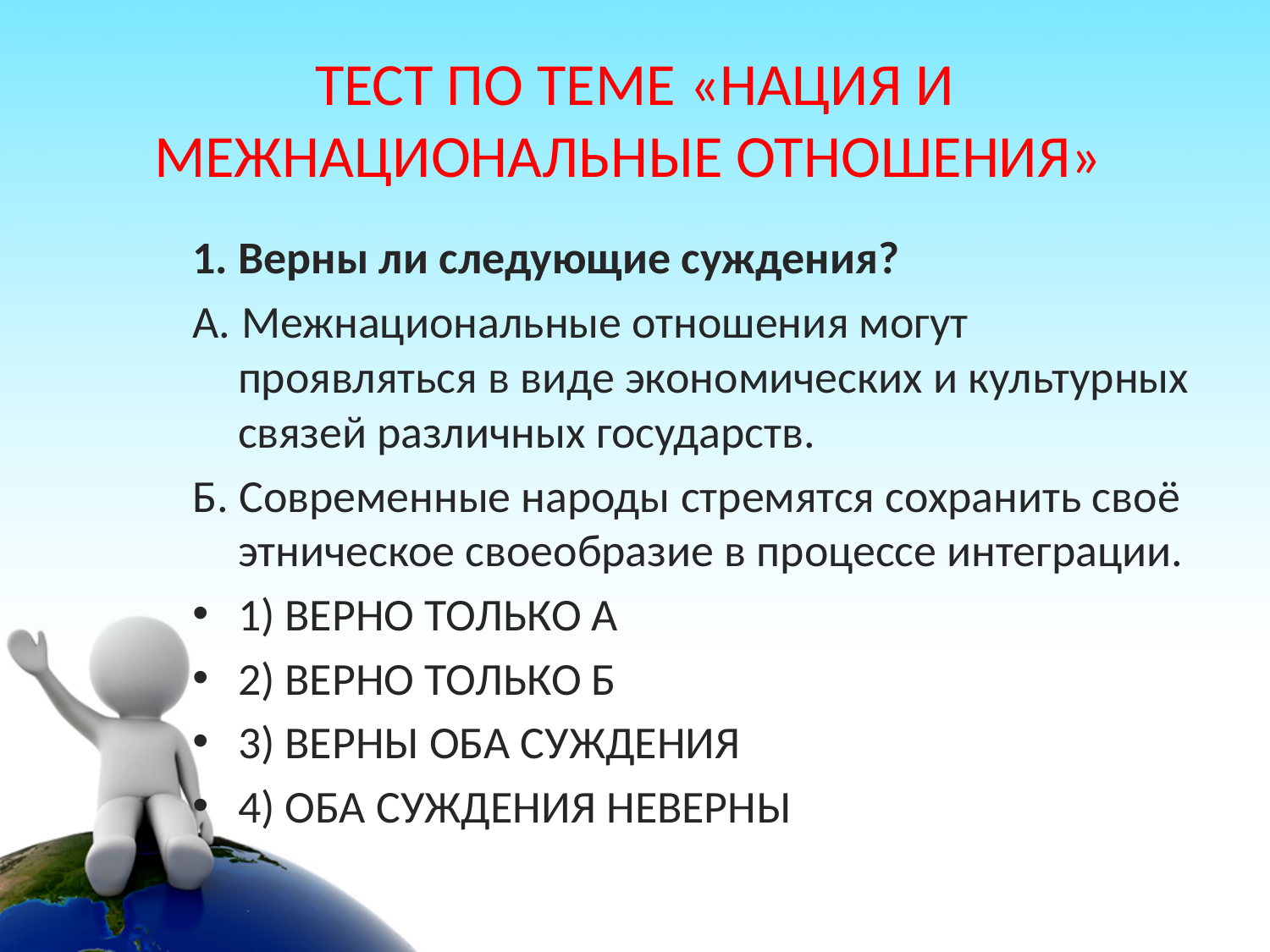

# ТЕСТ ПО ТЕМЕ «НАЦИЯ И МЕЖНАЦИОНАЛЬНЫЕ ОТНОШЕНИЯ»
1. Верны ли следующие суждения?
А. Межнациональные отношения могут проявляться в виде экономических и культурных связей различных государств.
Б. Современные народы стремятся сохранить своё этническое своеобразие в процессе интеграции.
1) ВЕРНО ТОЛЬКО А
2) ВЕРНО ТОЛЬКО Б
3) ВЕРНЫ ОБА СУЖДЕНИЯ
4) ОБА СУЖДЕНИЯ НЕВЕРНЫ